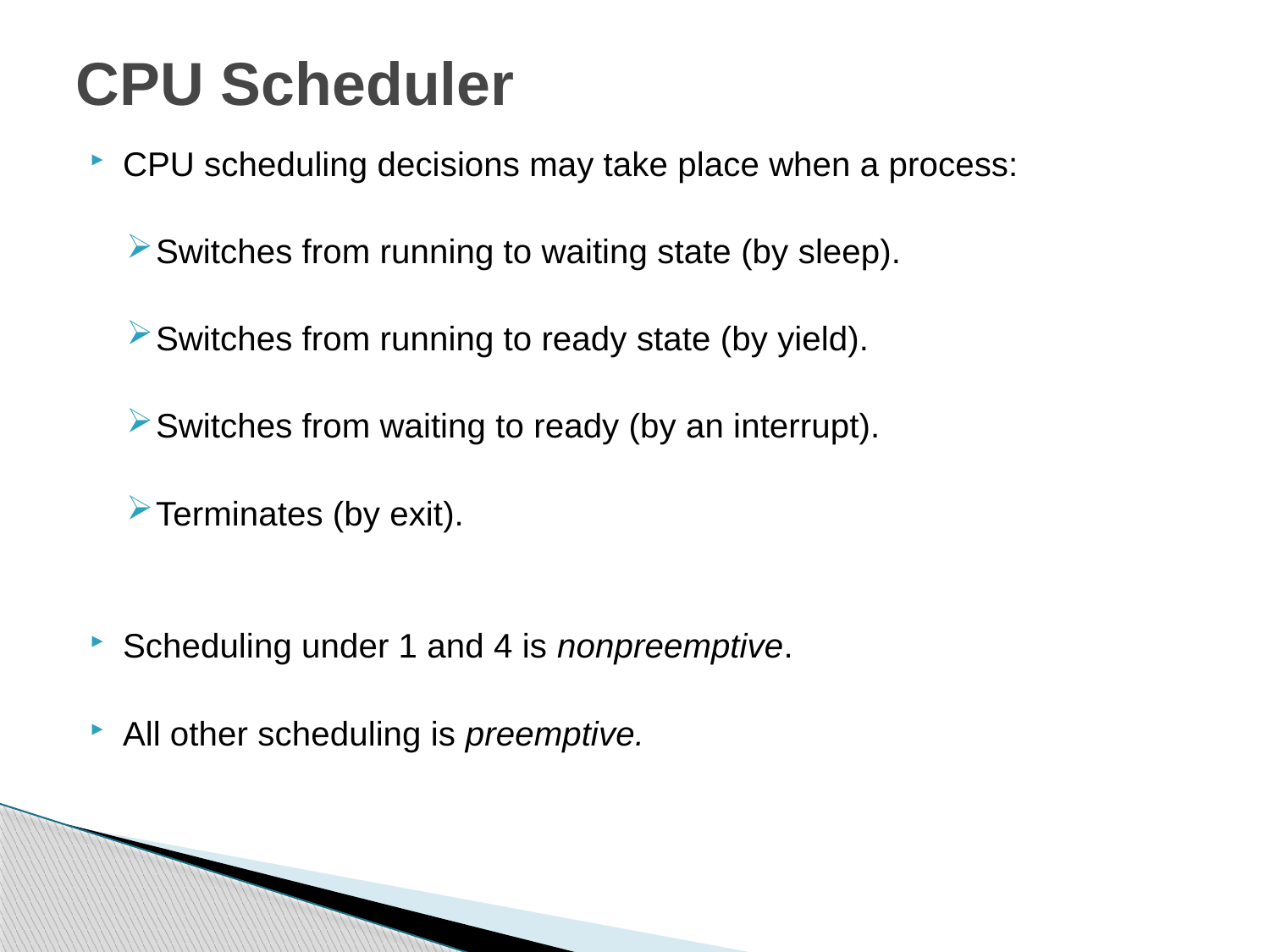

# CPU Scheduler
CPU scheduling decisions may take place when a process:

Switches from running to waiting state (by sleep).

Switches from running to ready state (by yield).

Switches from waiting to ready (by an interrupt).

Terminates (by exit).

Scheduling under 1 and 4 is nonpreemptive.

All other scheduling is preemptive.